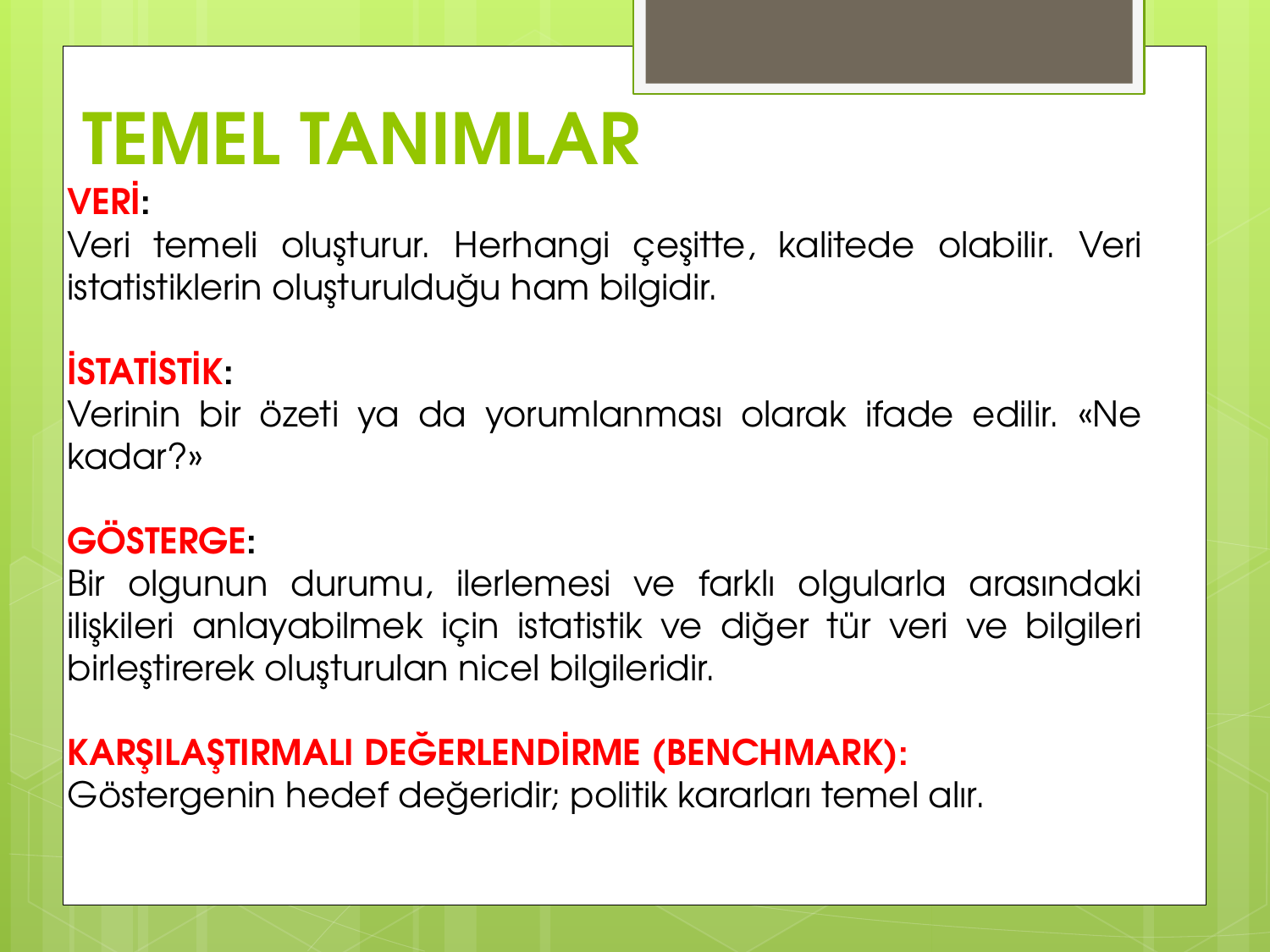

# TEMEL TANIMLAR
VERİ:
Veri temeli oluşturur. Herhangi çeşitte, kalitede olabilir. Veri istatistiklerin oluşturulduğu ham bilgidir.

İSTATİSTİK:
Verinin bir özeti ya da yorumlanması olarak ifade edilir. «Ne kadar?»

GÖSTERGE:
Bir olgunun durumu, ilerlemesi ve farklı olgularla arasındaki ilişkileri anlayabilmek için istatistik ve diğer tür veri ve bilgileri birleştirerek oluşturulan nicel bilgileridir.

KARŞILAŞTIRMALI DEĞERLENDİRME (BENCHMARK):
Göstergenin hedef değeridir; politik kararları temel alır.